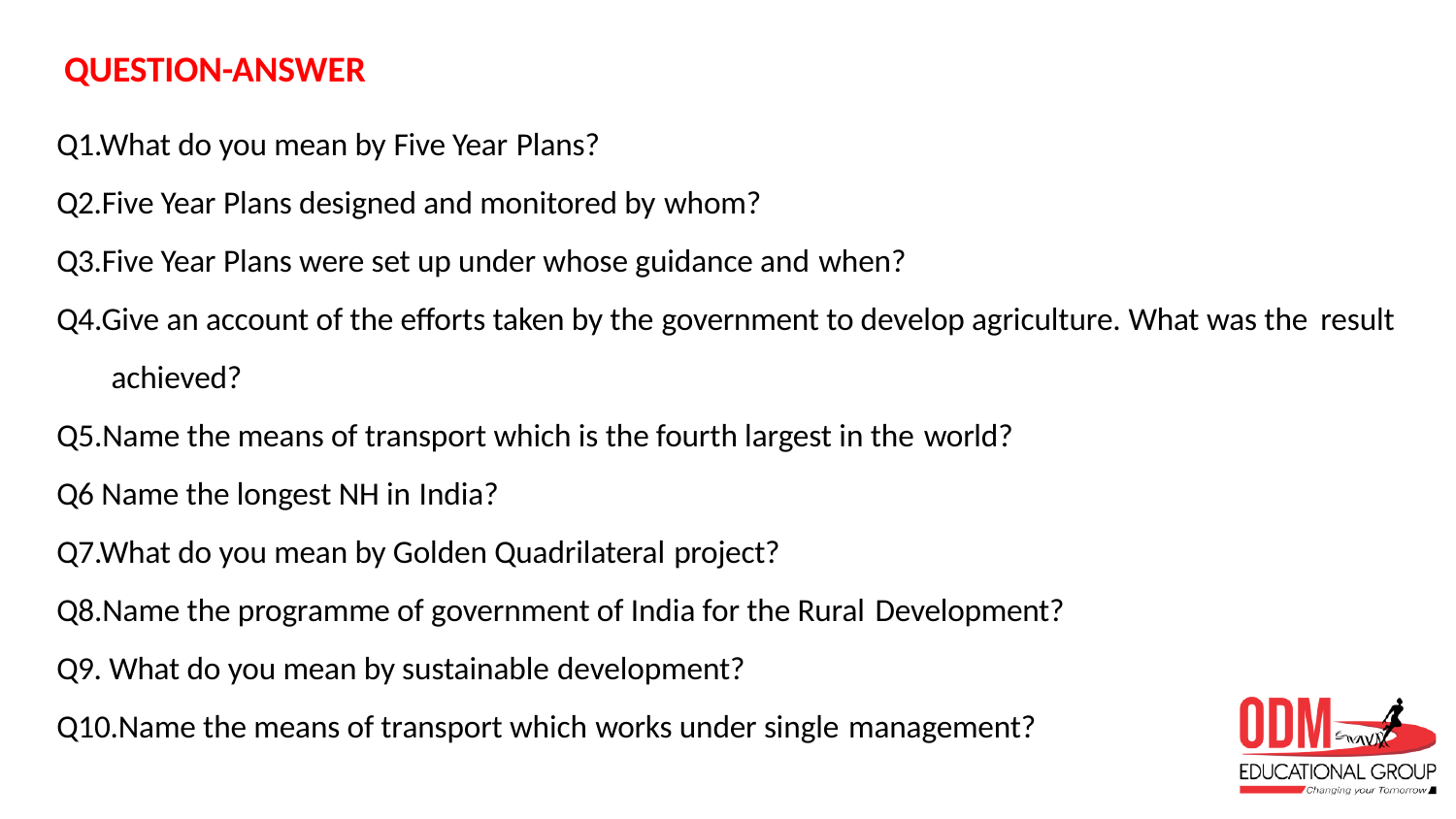

# QUESTION-ANSWER
Q1.What do you mean by Five Year Plans?
Q2.Five Year Plans designed and monitored by whom?
Q3.Five Year Plans were set up under whose guidance and when?
Q4.Give an account of the efforts taken by the government to develop agriculture. What was the result
achieved?
Q5.Name the means of transport which is the fourth largest in the world?
Q6 Name the longest NH in India?
Q7.What do you mean by Golden Quadrilateral project?
Q8.Name the programme of government of India for the Rural Development?
Q9. What do you mean by sustainable development?
Q10.Name the means of transport which works under single management?